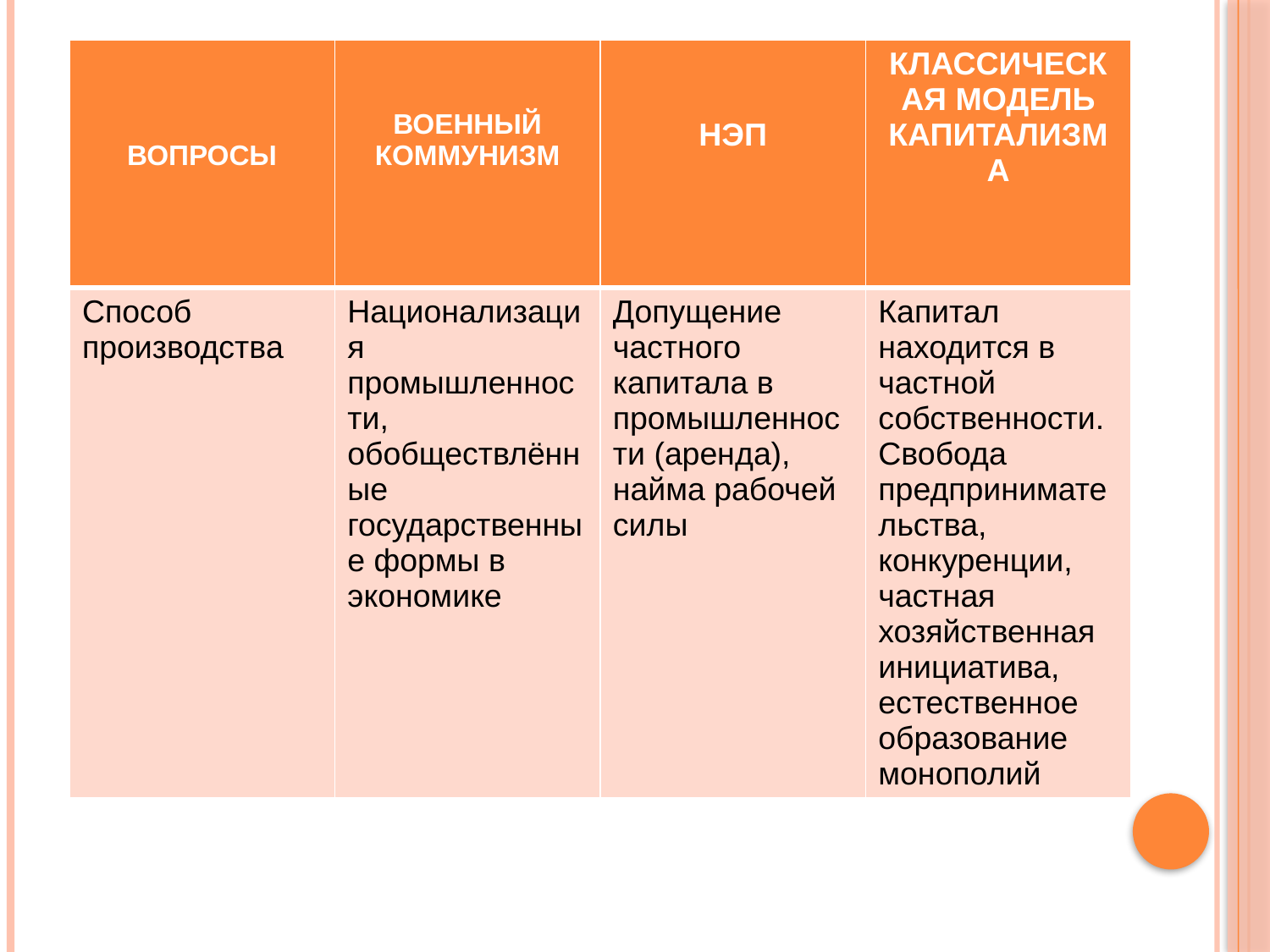

| ВОПРОСЫ | ВОЕННЫЙ КОММУНИЗМ | НЭП | КЛАССИЧЕСКАЯ МОДЕЛЬ КАПИТАЛИЗМА |
| --- | --- | --- | --- |
| Способ производства | Национализация промышленности, обобществлённые государственные формы в экономике | Допущение частного капитала в промышленности (аренда), найма рабочей силы | Капитал находится в частной собственности. Свобода предпринимательства, конкуренции, частная хозяйственная инициатива, естественное образование монополий |